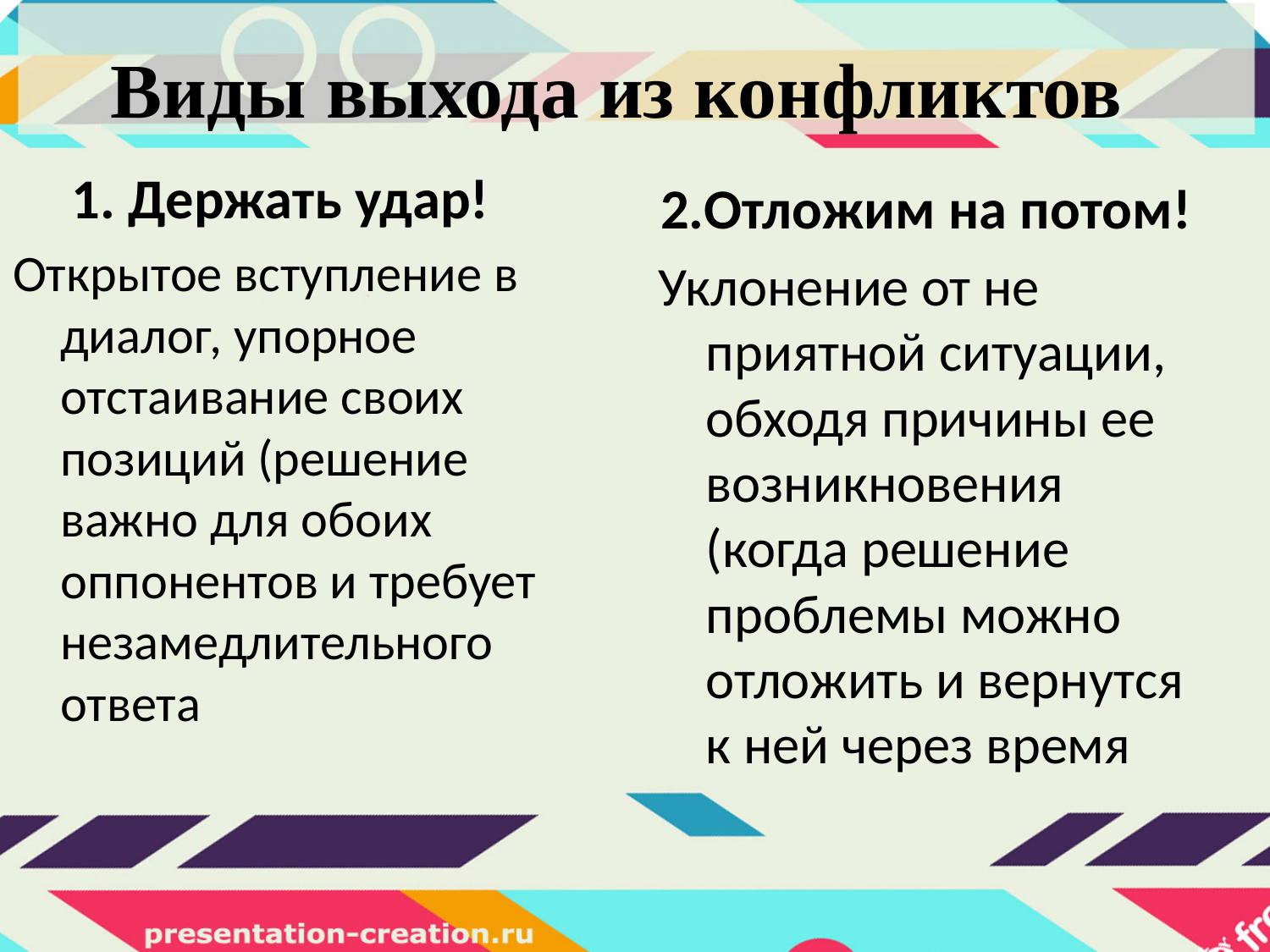

# Виды выхода из конфликтов
1. Держать удар!
Открытое вступление в диалог, упорное отстаивание своих позиций (решение важно для обоих оппонентов и требует незамедлительного ответа
2.Отложим на потом!
Уклонение от не приятной ситуации, обходя причины ее возникновения (когда решение проблемы можно отложить и вернутся к ней через время